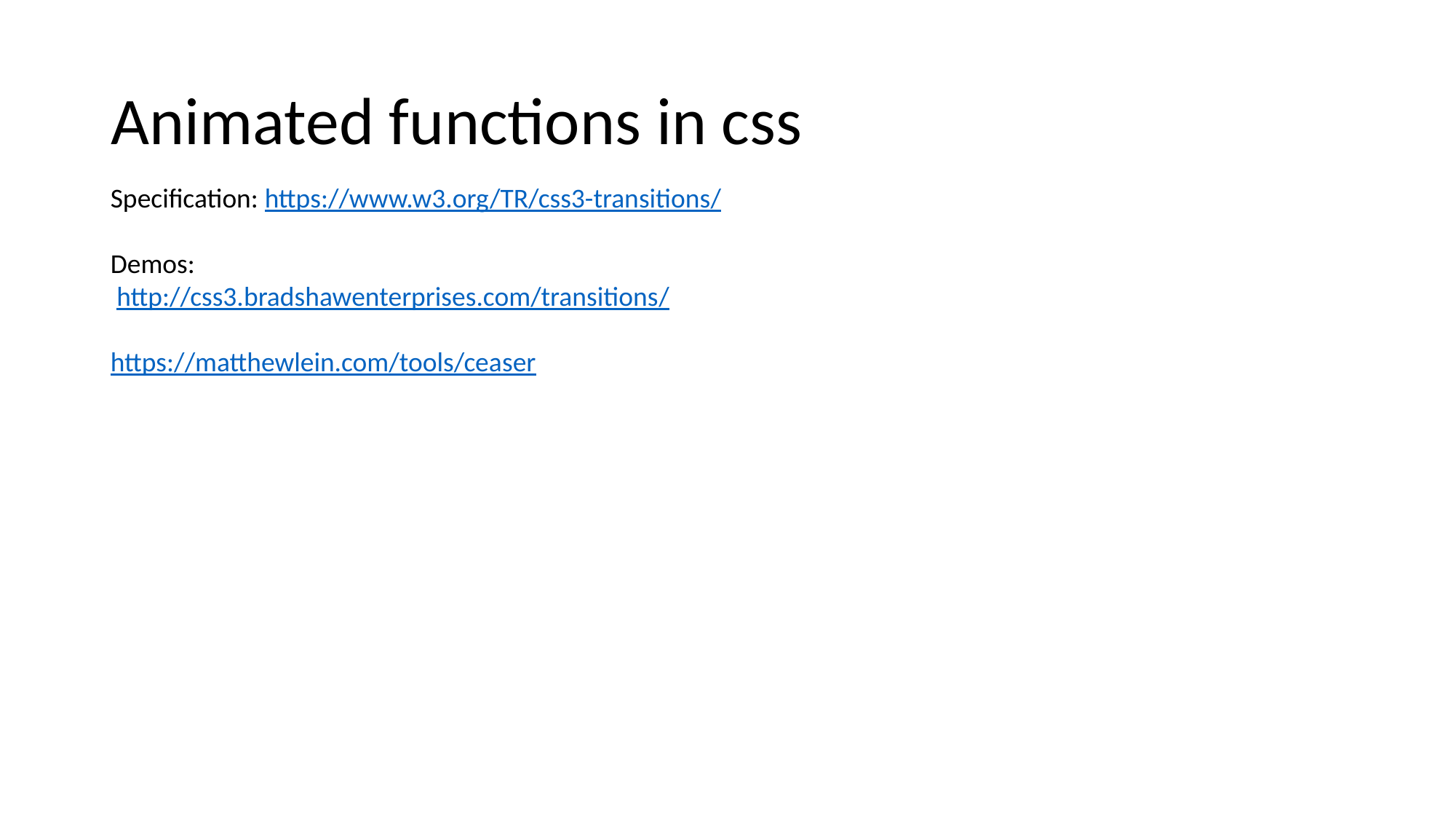

# Animated functions in css
Specification: https://www.w3.org/TR/css3-transitions/

Demos:
 http://css3.bradshawenterprises.com/transitions/

https://matthewlein.com/tools/ceaser